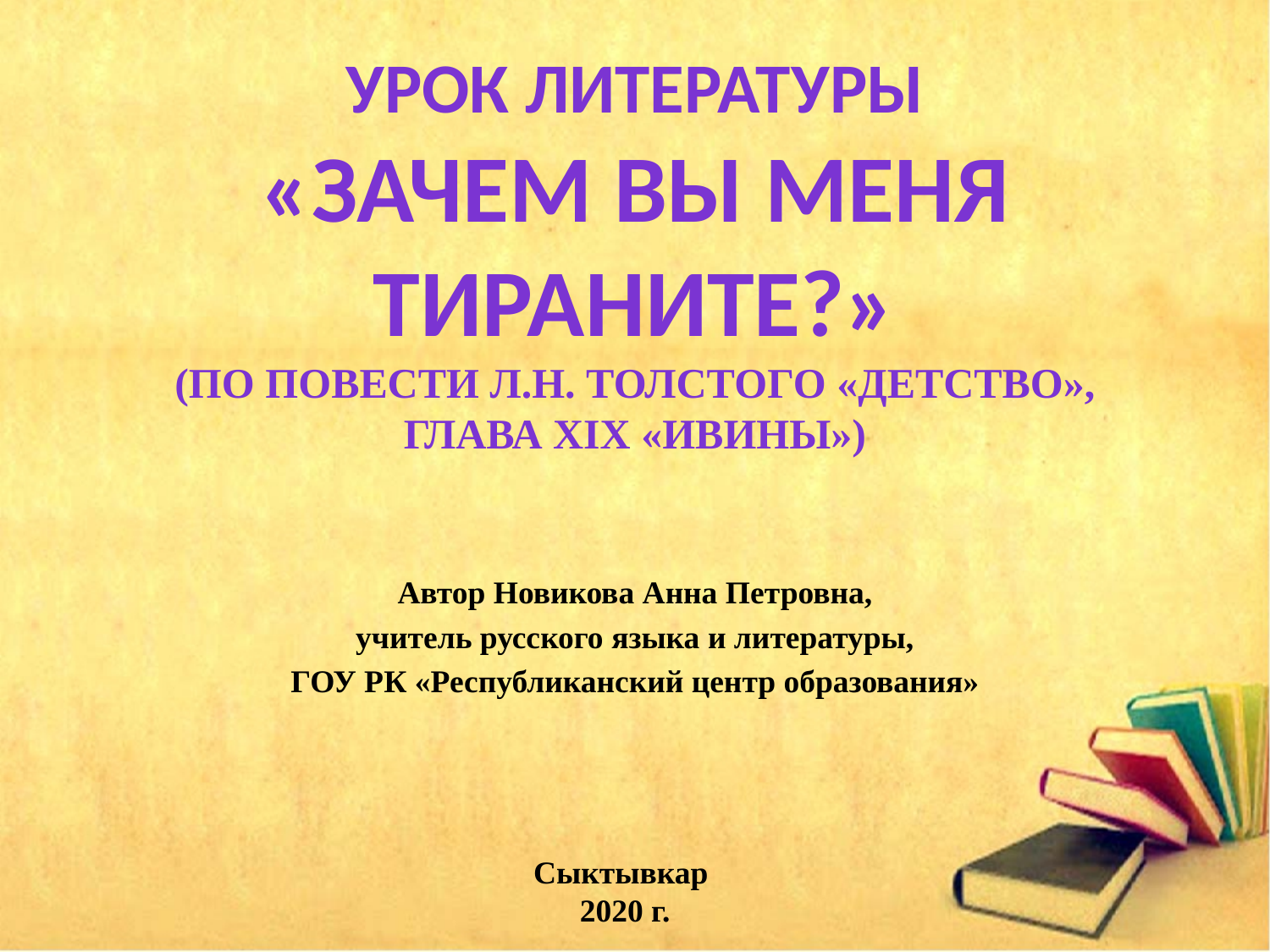

Урок литературы
«Зачем вы меня тираните?»
(по повести Л.Н. Толстого «Детство»,
Глава XIX «ИВИНЫ»)
Автор Новикова Анна Петровна,
учитель русского языка и литературы,
ГОУ РК «Республиканский центр образования»

Сыктывкар
2020 г.